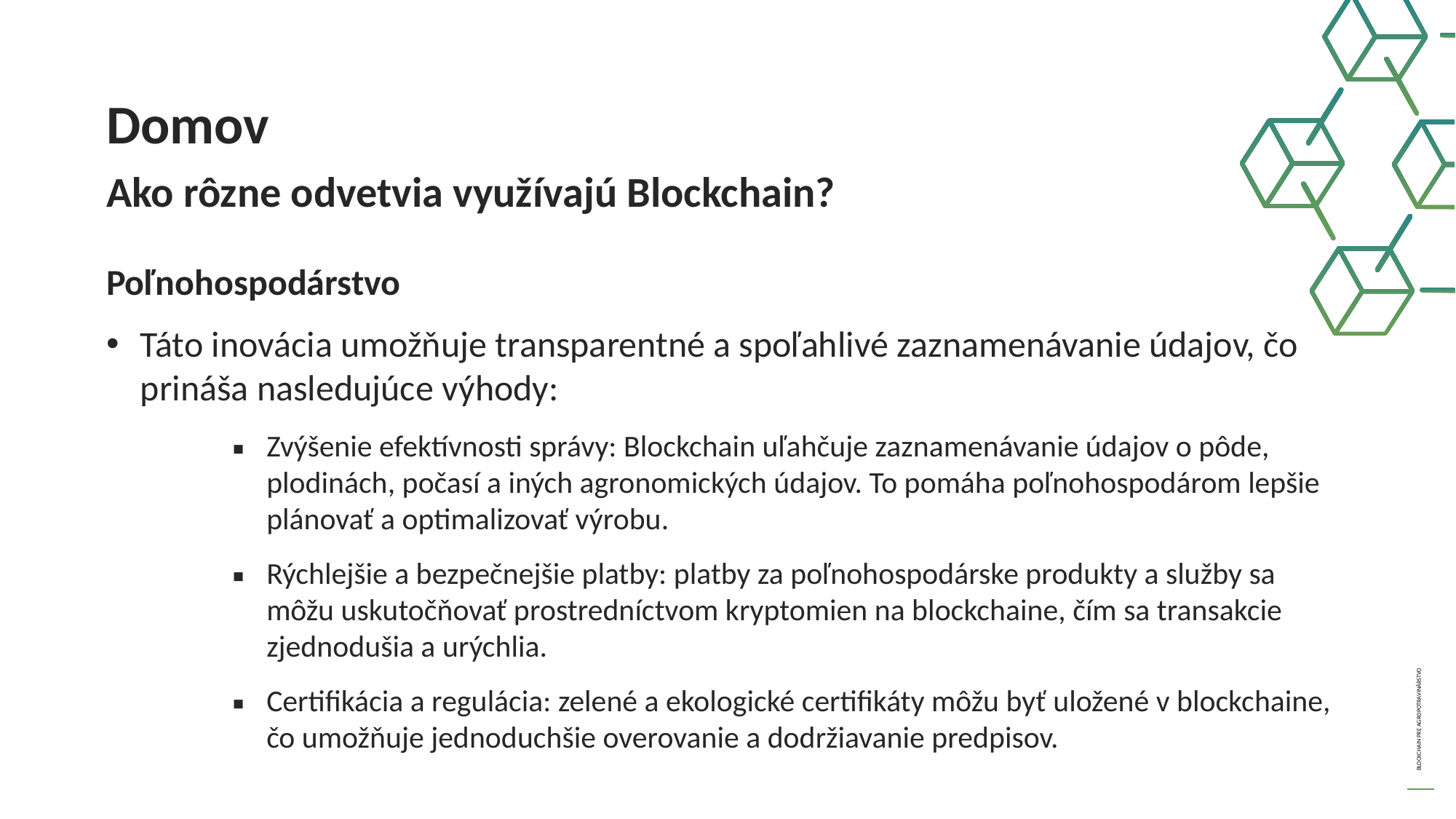

Domov
Ako rôzne odvetvia využívajú Blockchain?
Poľnohospodárstvo
Táto inovácia umožňuje transparentné a spoľahlivé zaznamenávanie údajov, čo prináša nasledujúce výhody:
Zvýšenie efektívnosti správy: Blockchain uľahčuje zaznamenávanie údajov o pôde, plodinách, počasí a iných agronomických údajov. To pomáha poľnohospodárom lepšie plánovať a optimalizovať výrobu.
Rýchlejšie a bezpečnejšie platby: platby za poľnohospodárske produkty a služby sa môžu uskutočňovať prostredníctvom kryptomien na blockchaine, čím sa transakcie zjednodušia a urýchlia.
Certifikácia a regulácia: zelené a ekologické certifikáty môžu byť uložené v blockchaine, čo umožňuje jednoduchšie overovanie a dodržiavanie predpisov.